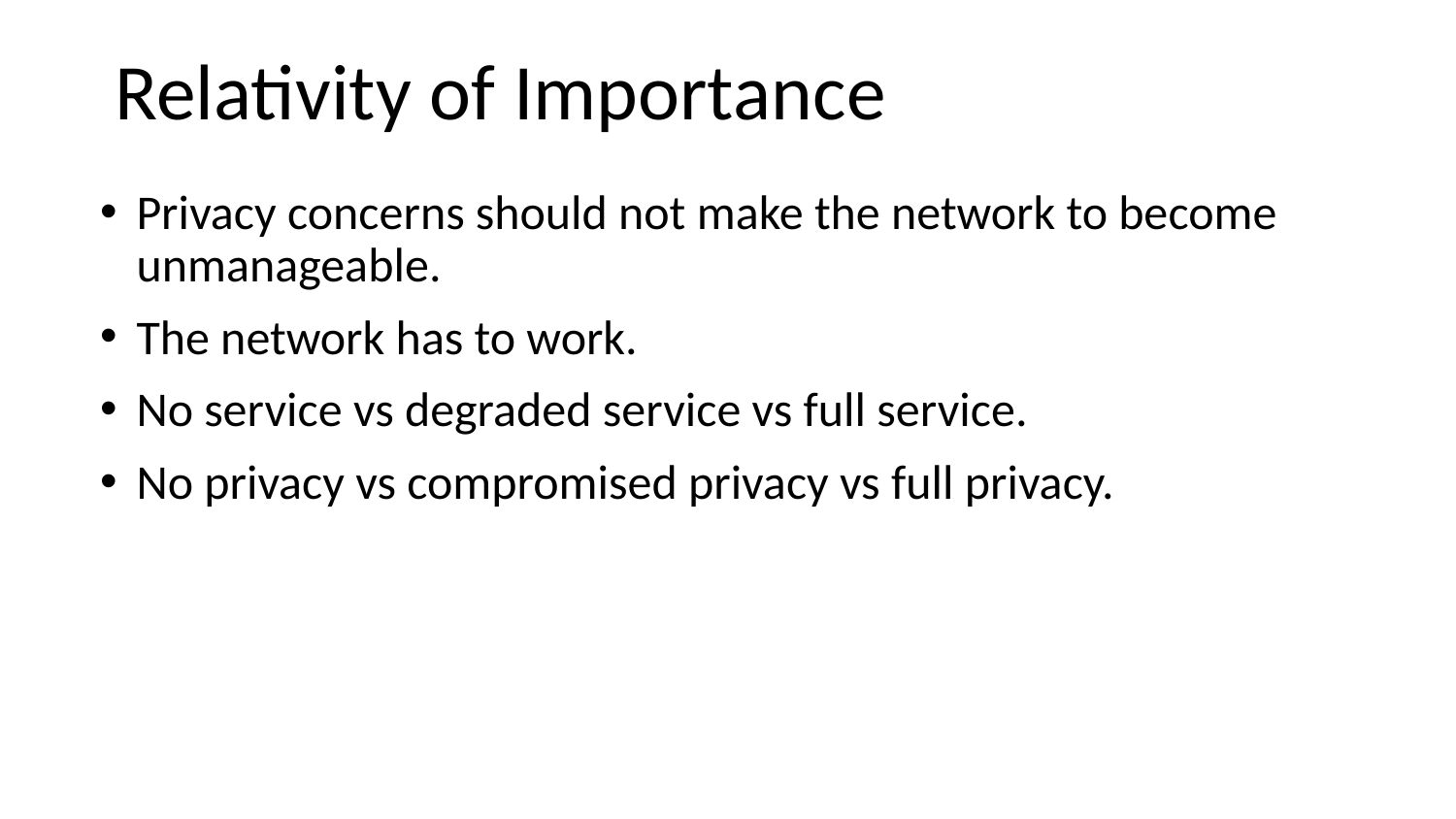

# Relativity of Importance
Privacy concerns should not make the network to become unmanageable.
The network has to work.
No service vs degraded service vs full service.
No privacy vs compromised privacy vs full privacy.